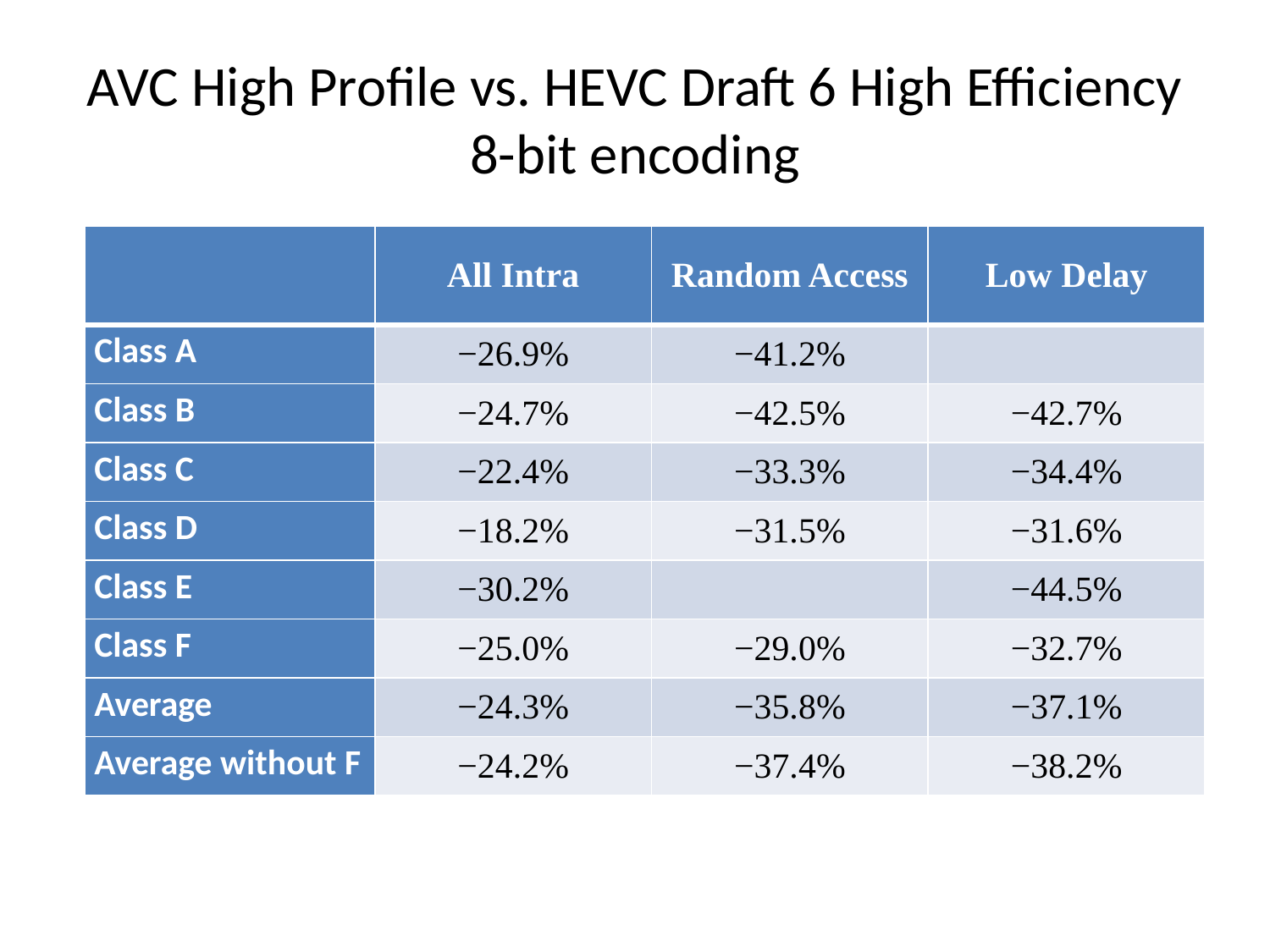

# AVC High Profile vs. HEVC Draft 6 High Efficiency 8-bit encoding

|  | All Intra | Random Access | Low Delay |
| --- | --- | --- | --- |
| Class A | −26.9% | −41.2% |  |
| Class B | −24.7% | −42.5% | −42.7% |
| Class C | −22.4% | −33.3% | −34.4% |
| Class D | −18.2% | −31.5% | −31.6% |
| Class E | −30.2% |  | −44.5% |
| Class F | −25.0% | −29.0% | −32.7% |
| Average | −24.3% | −35.8% | −37.1% |
| Average without F | −24.2% | −37.4% | −38.2% |